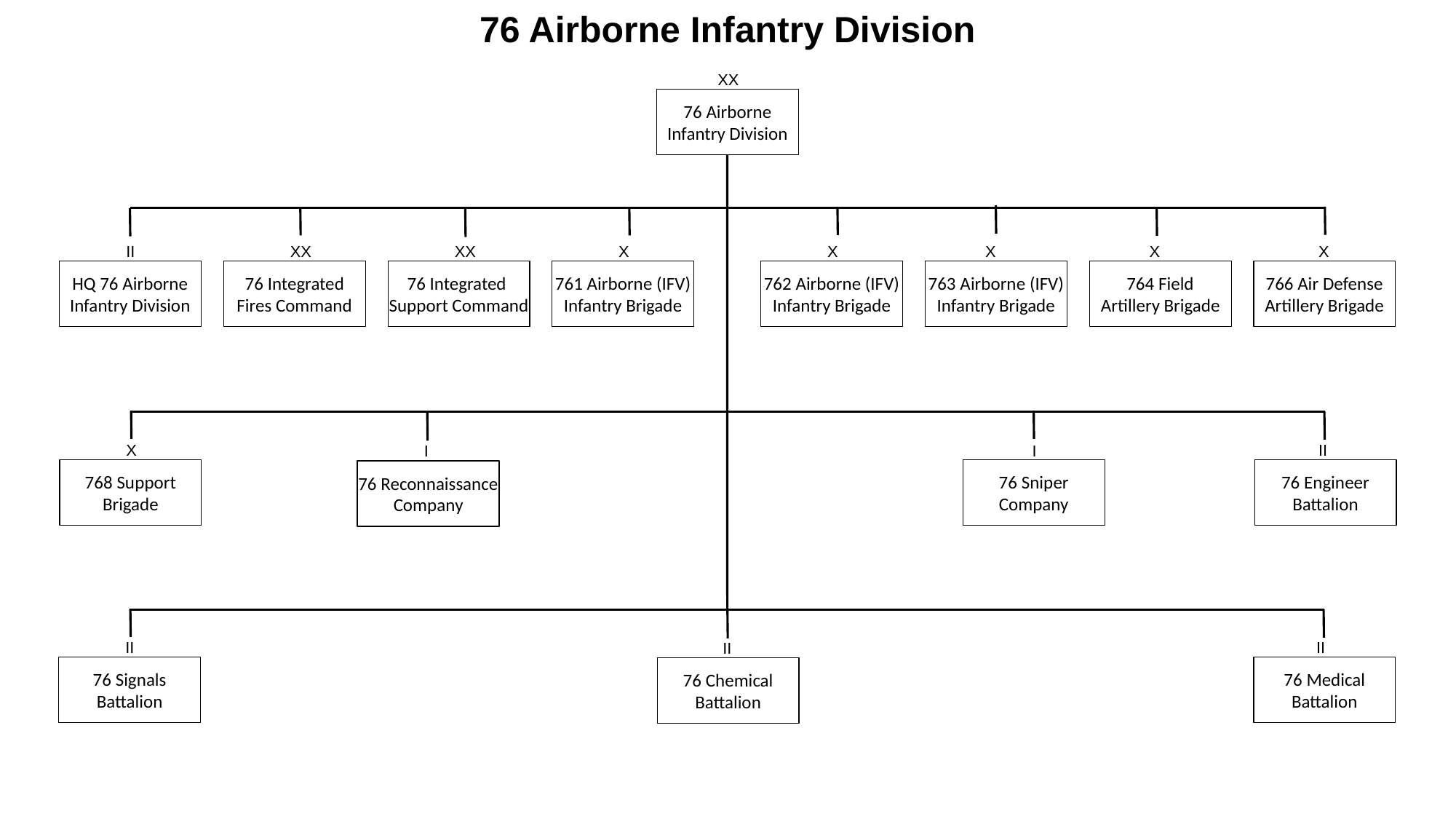

# 76 Airborne Infantry Division
XX
76 Airborne
Infantry Division
II
XX
XX
X
X
X
X
X
HQ 76 Airborne
Infantry Division
76 Integrated
Fires Command
76 Integrated
Support Command
761 Airborne (IFV) Infantry Brigade
762 Airborne (IFV) Infantry Brigade
763 Airborne (IFV) Infantry Brigade
764 Field
Artillery Brigade
766 Air Defense Artillery Brigade
X
II
I
I
76 Sniper
Company
768 Support Brigade
76 Engineer Battalion
76 Reconnaissance Company
II
II
II
76 Signals Battalion
76 Medical
Battalion
76 Chemical Battalion